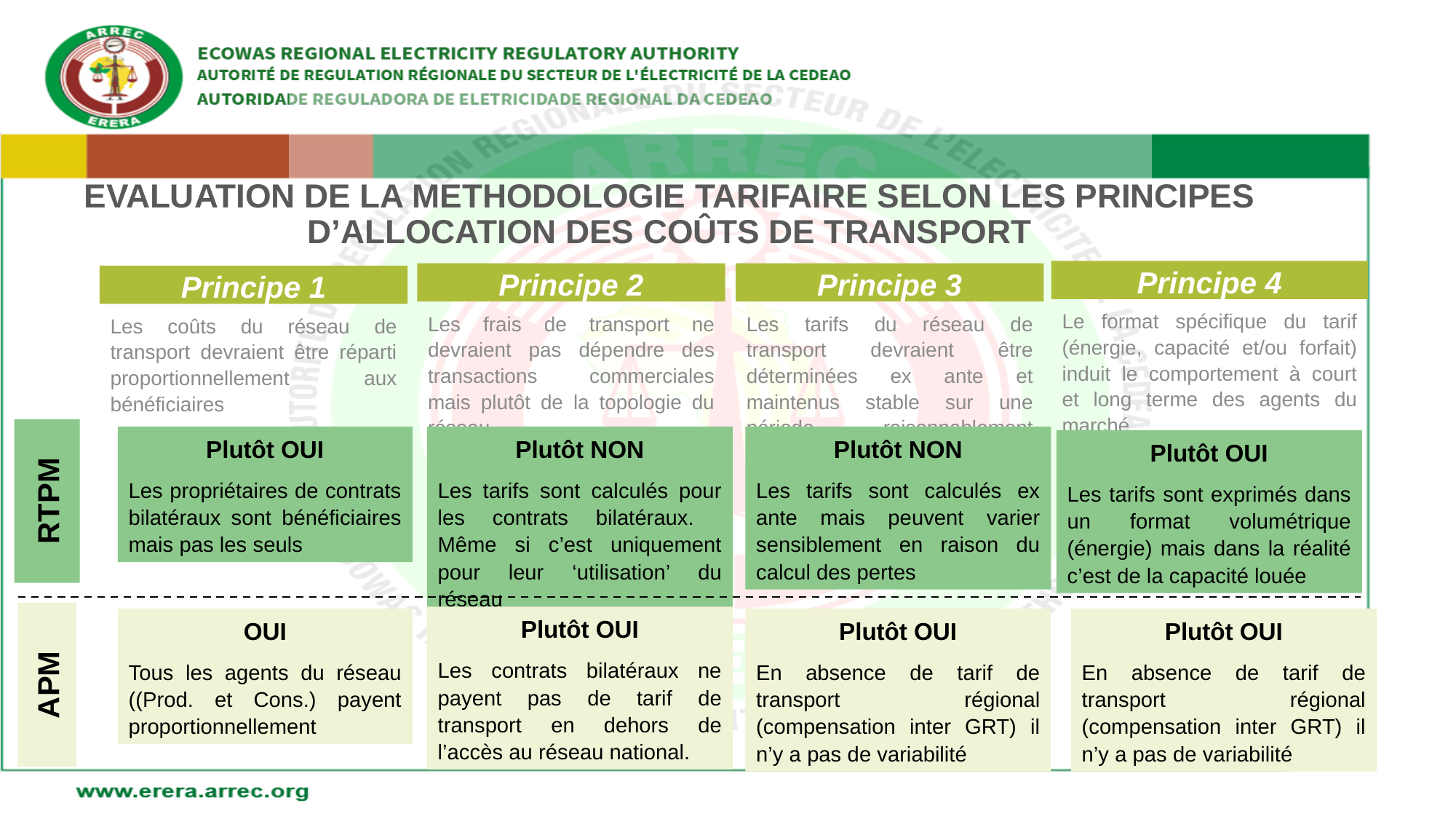

# EVALUATION DE LA METHODOLOGIE TARIFAIRE SELON LES PRINCIPES D’ALLOCATION DES COÛTS DE TRANSPORT
Principe 4
Principe 2
Principe 3
Principe 1
Le format spécifique du tarif (énergie, capacité et/ou forfait) induit le comportement à court et long terme des agents du marché
Les frais de transport ne devraient pas dépendre des transactions commerciales mais plutôt de la topologie du réseau.
Les tarifs du réseau de transport devraient être déterminées ex ante et maintenus stable sur une période raisonnablement longue
Les coûts du réseau de transport devraient être réparti proportionnellement aux bénéficiaires
RTPM
Plutôt OUI
Les propriétaires de contrats bilatéraux sont bénéficiaires mais pas les seuls
Plutôt NON
Les tarifs sont calculés pour les contrats bilatéraux.  Même si c’est uniquement pour leur ‘utilisation’ du réseau
Plutôt NON
Les tarifs sont calculés ex ante mais peuvent varier sensiblement en raison du calcul des pertes
Plutôt OUI
Les tarifs sont exprimés dans un format volumétrique (énergie) mais dans la réalité c’est de la capacité louée
APM
Plutôt OUI
Les contrats bilatéraux ne payent pas de tarif de transport en dehors de l’accès au réseau national.
OUI
Tous les agents du réseau ((Prod. et Cons.) payent proportionnellement
Plutôt OUI
En absence de tarif de transport régional (compensation inter GRT) il n’y a pas de variabilité
Plutôt OUI
En absence de tarif de transport régional (compensation inter GRT) il n’y a pas de variabilité